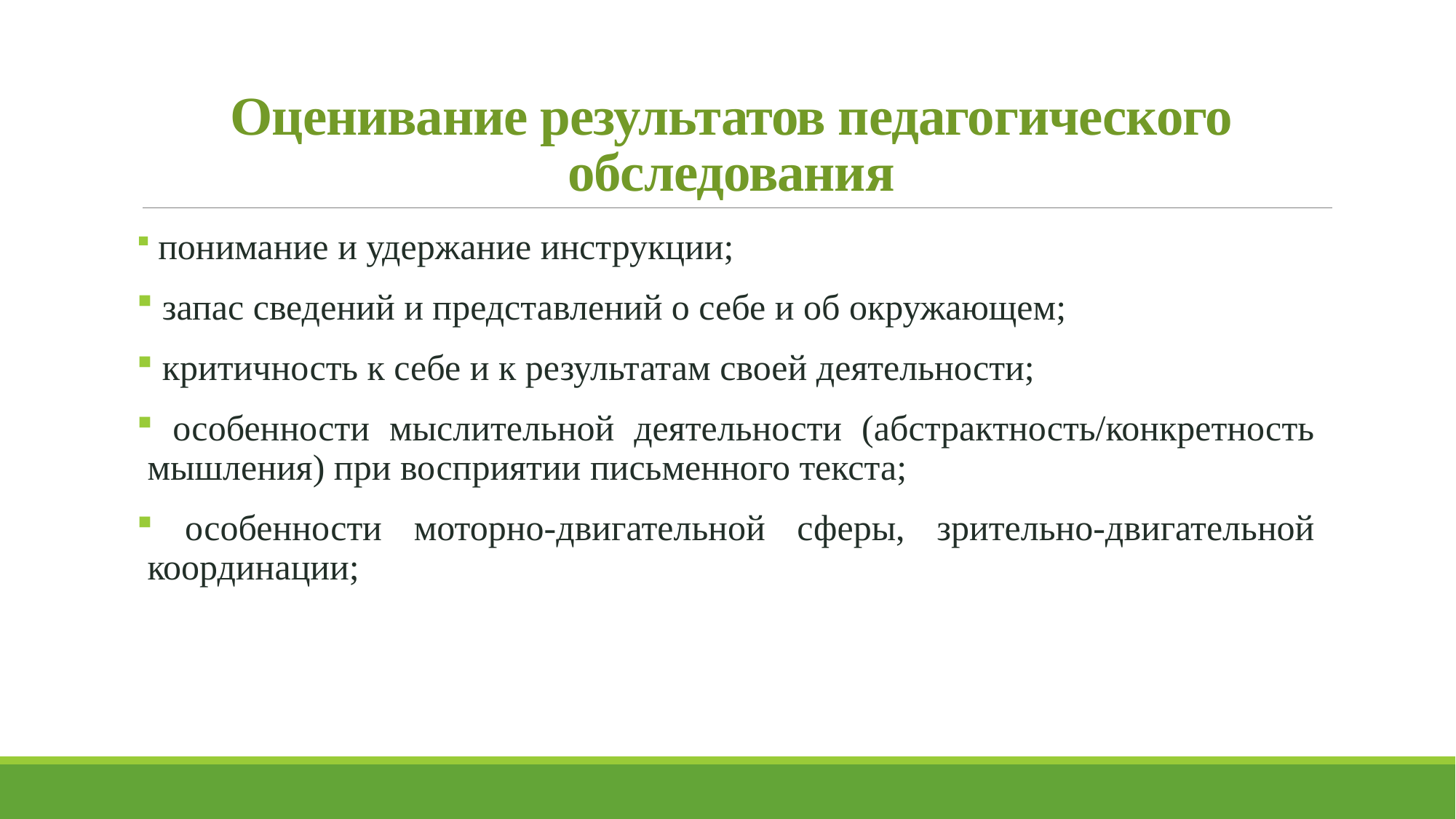

# Оценивание результатов педагогического обследования
 понимание и удержание инструкции;
 запас сведений и представлений о себе и об окружающем;
 критичность к себе и к результатам своей деятельности;
 особенности мыслительной деятельности (абстрактность/конкретность мышления) при восприятии письменного текста;
 особенности моторно-двигательной сферы, зрительно-двигательной координации;